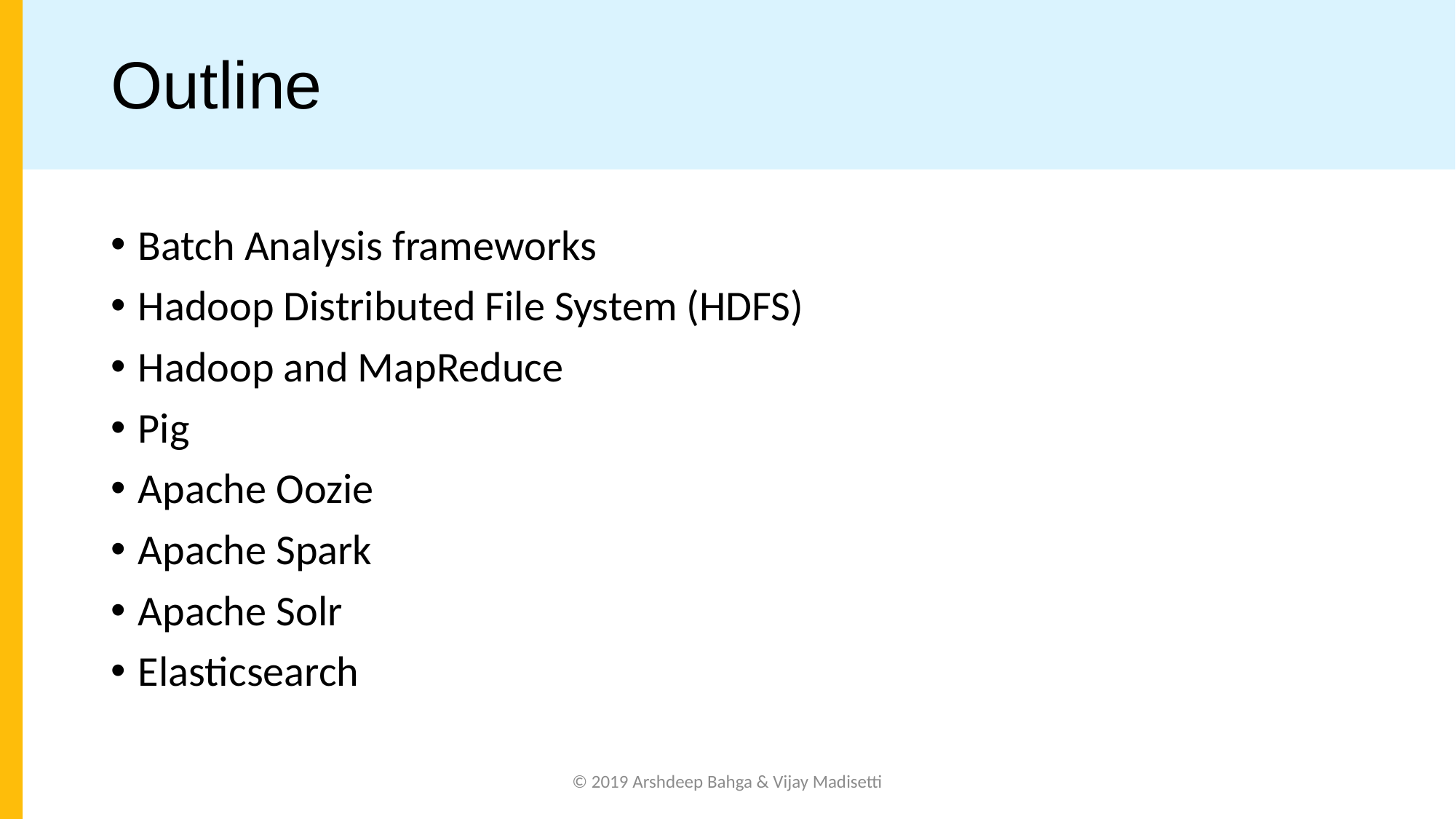

# Outline
Batch Analysis frameworks
Hadoop Distributed File System (HDFS)
Hadoop and MapReduce
Pig
Apache Oozie
Apache Spark
Apache Solr
Elasticsearch
© 2019 Arshdeep Bahga & Vijay Madisetti